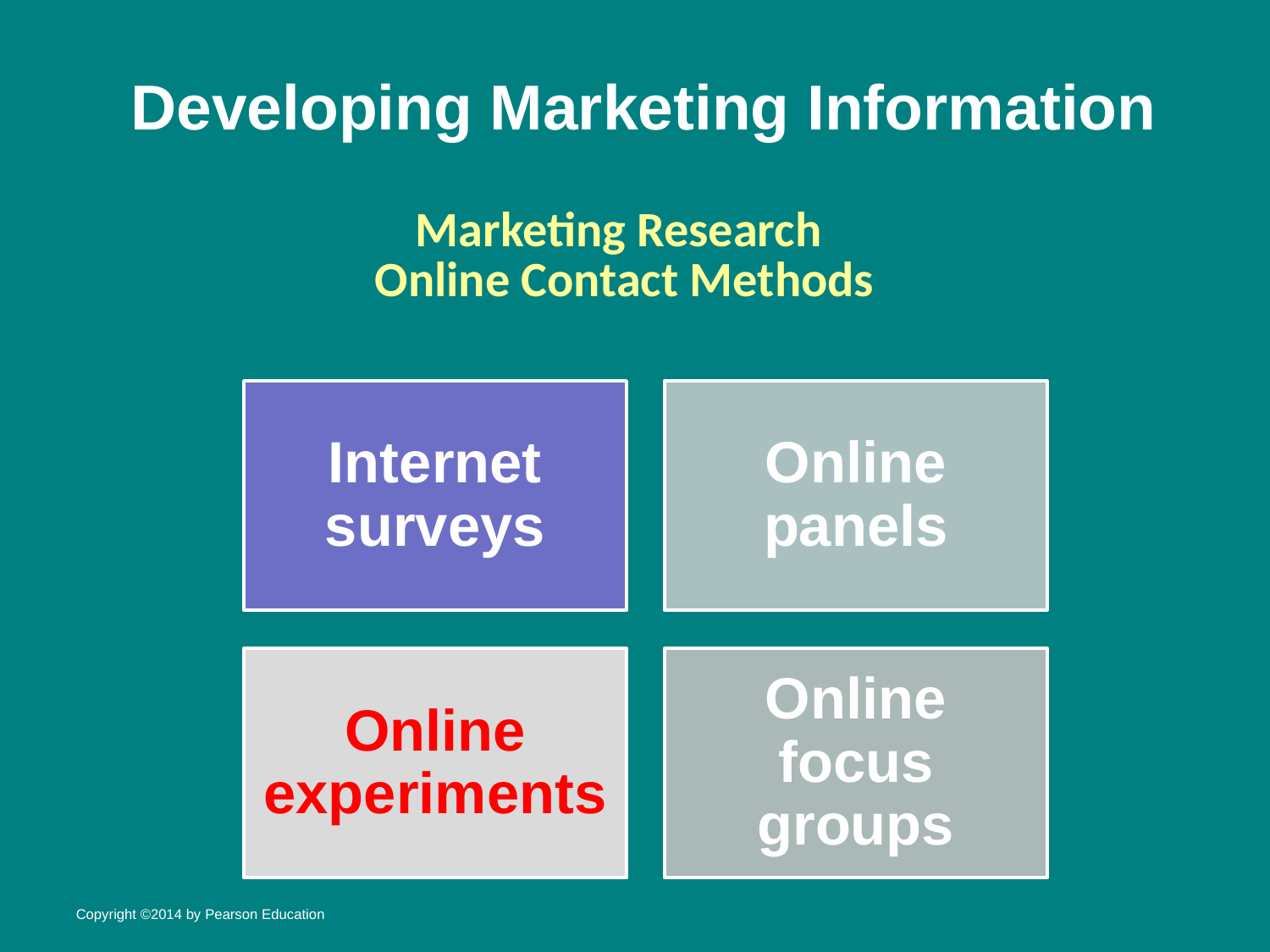

# Developing Marketing Information
Marketing Research
Online Contact Methods

Internet surveys
Online panels
Online experiments
Online focus groups
Copyright ©2014 by Pearson Education